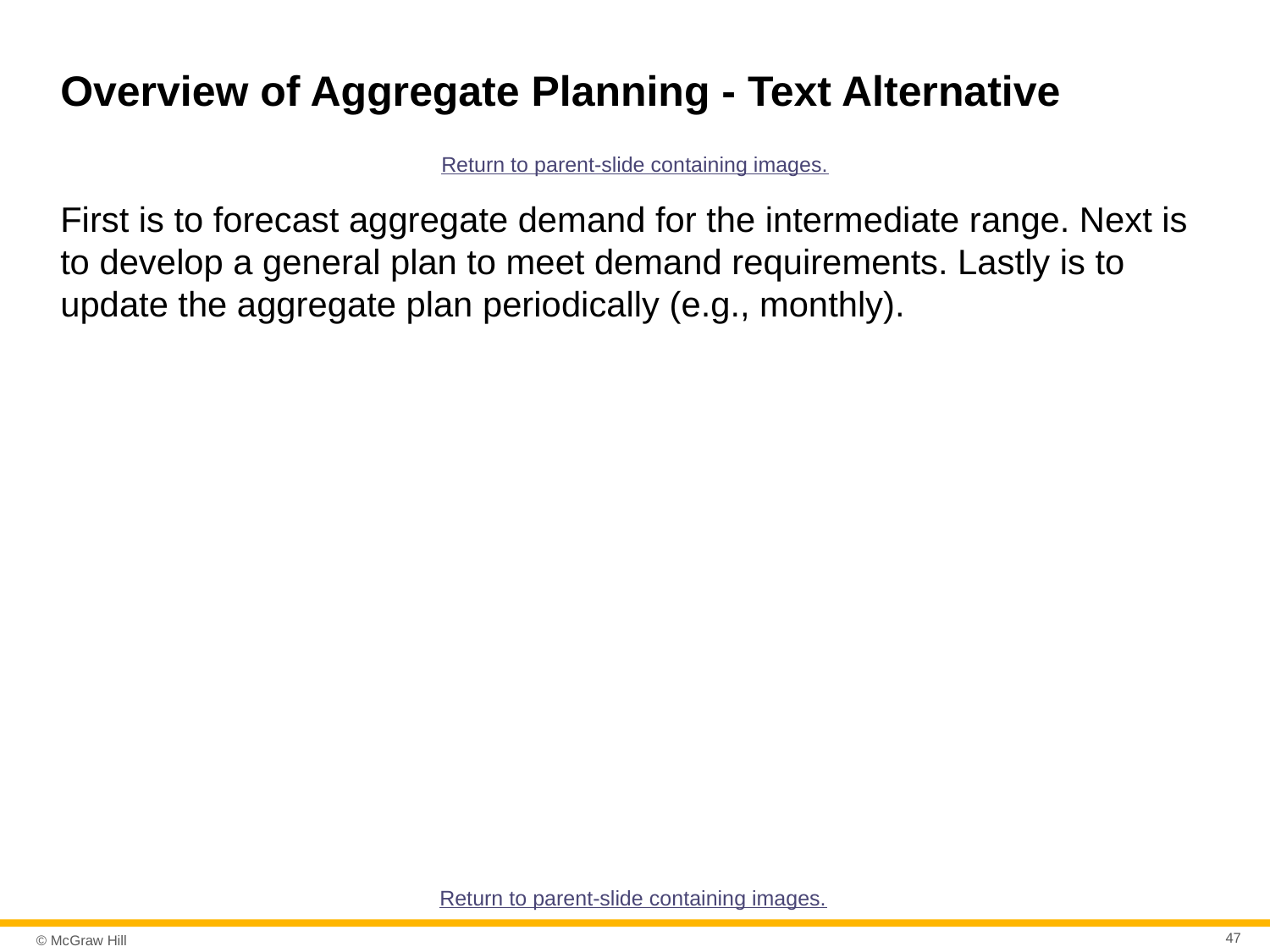

# Overview of Aggregate Planning - Text Alternative
Return to parent-slide containing images.
First is to forecast aggregate demand for the intermediate range. Next is to develop a general plan to meet demand requirements. Lastly is to update the aggregate plan periodically (e.g., monthly).
Return to parent-slide containing images.